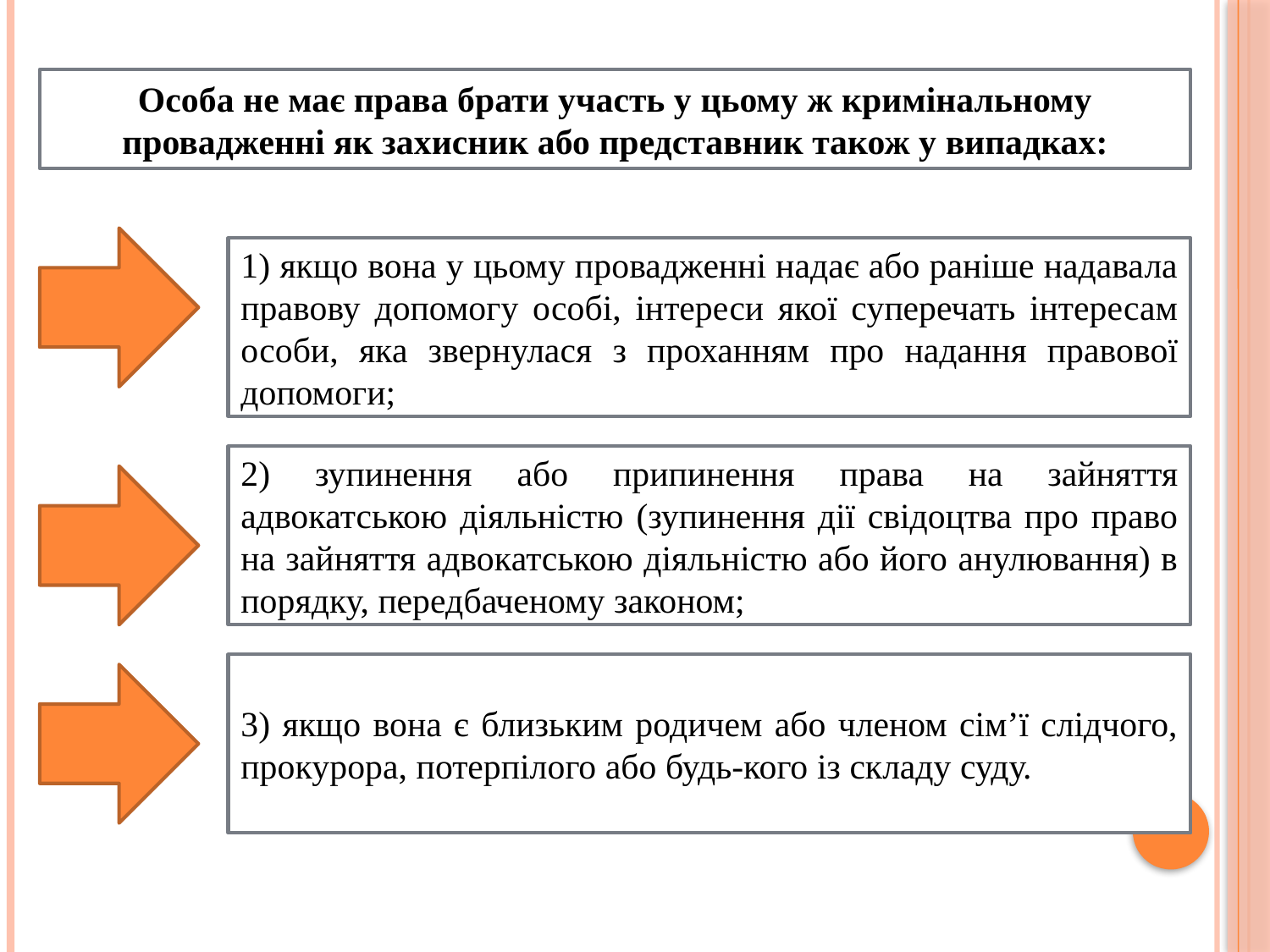

Особа не має права брати участь у цьому ж кримінальному провадженні як захисник або представник також у випадках:

1) якщо вона у цьому провадженні надає або раніше надавала правову допомогу особі, інтереси якої суперечать інтересам особи, яка звернулася з проханням про надання правової допомоги;
2) зупинення або припинення права на зайняття адвокатською діяльністю (зупинення дії свідоцтва про право на зайняття адвокатською діяльністю або його анулювання) в порядку, передбаченому законом;

3) якщо вона є близьким родичем або членом сім’ї слідчого, прокурора, потерпілого або будь-кого із складу суду.